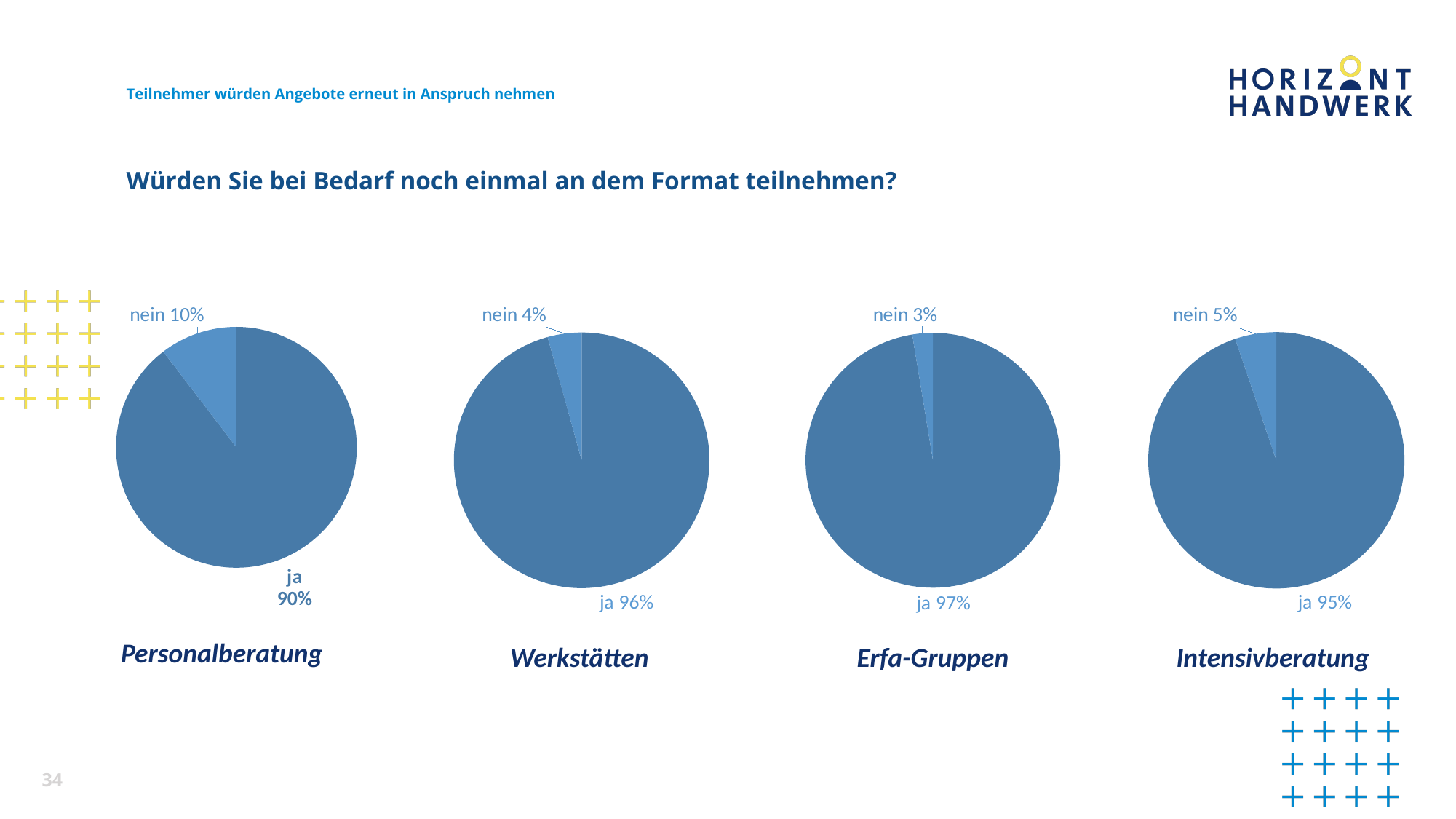

# Teilnehmer würden Angebote erneut in Anspruch nehmen
Würden Sie bei Bedarf noch einmal an dem Format teilnehmen?

### Chart

| Category | Verkauf |
|---|---|
| ja | 89.6 |
| nein | 10.4 |

### Chart

| Category | Verkauf |
|---|---|
| ja | 95.7 |
| nein | 4.3 |

### Chart

| Category | Verkauf |
|---|---|
| ja | 97.4 |
| nein | 2.6 |

### Chart

| Category | Verkauf |
|---|---|
| ja | 94.8 |
| nein | 5.2 |
Personalberatung
Werkstätten
Erfa-Gruppen
Intensivberatung
34